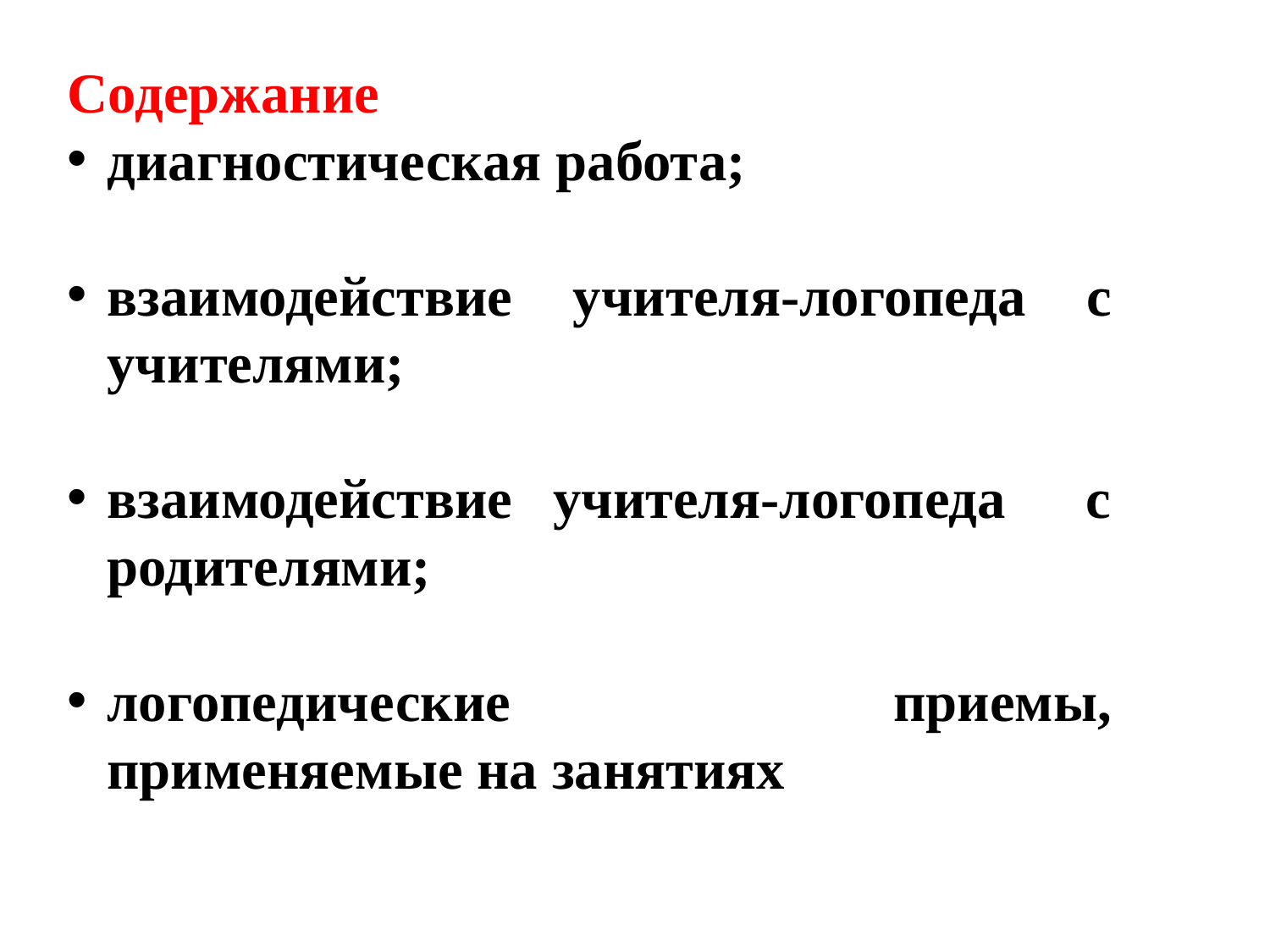

Содержание
диагностическая работа;

взаимодействие учителя-логопеда с учителями;

взаимодействие учителя-логопеда  с родителями;

логопедические приемы, применяемые на занятиях